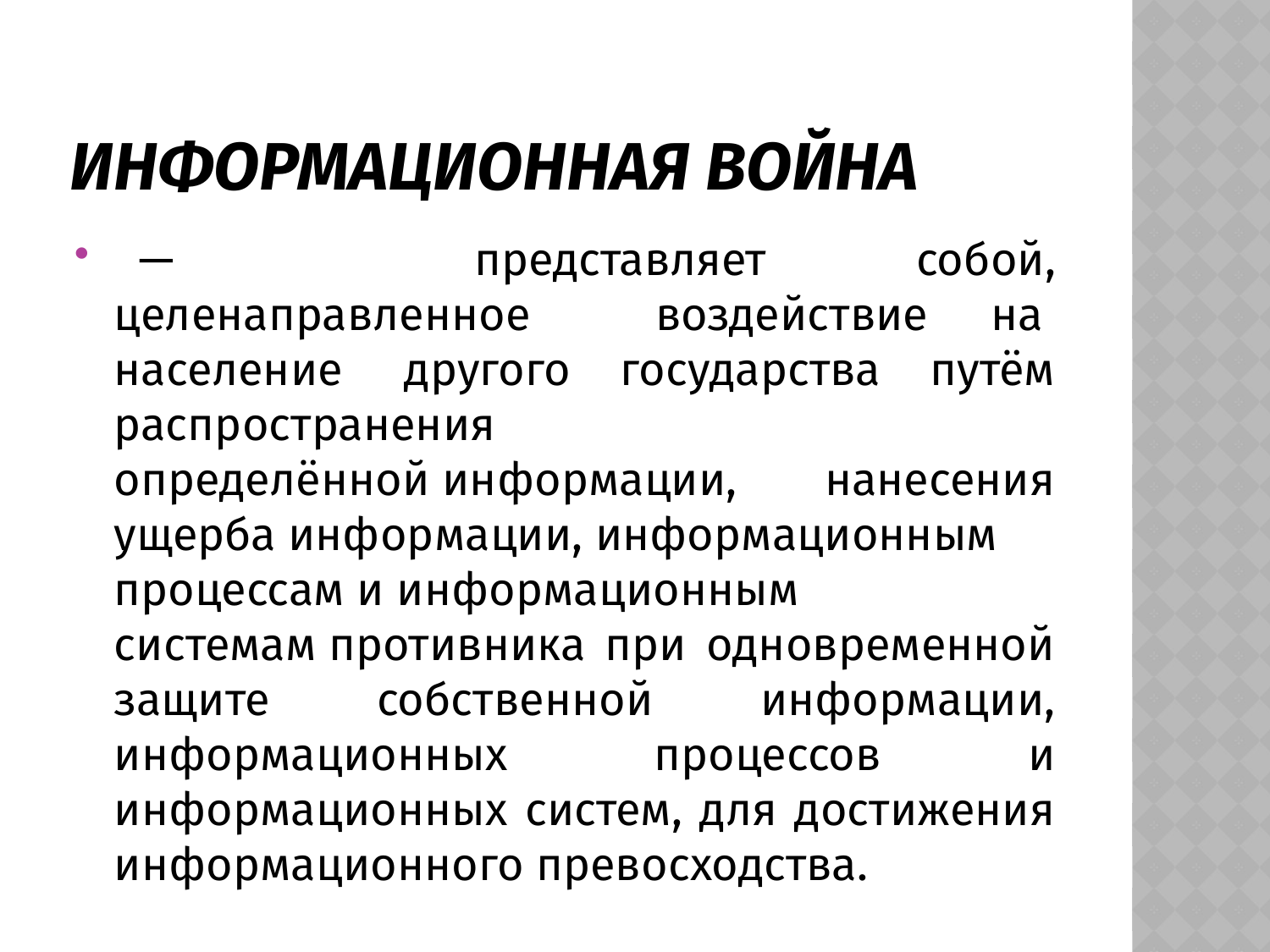

# Информационная война
  —  представляет собой, целенаправленное  воздействие на  население  другого государства путём распространения определённой информации, нанесения ущерба информации, информационным процессам и информационным системам противника при одновременной защите собственной информации, информационных процессов и информационных систем, для достижения информационного превосходства.